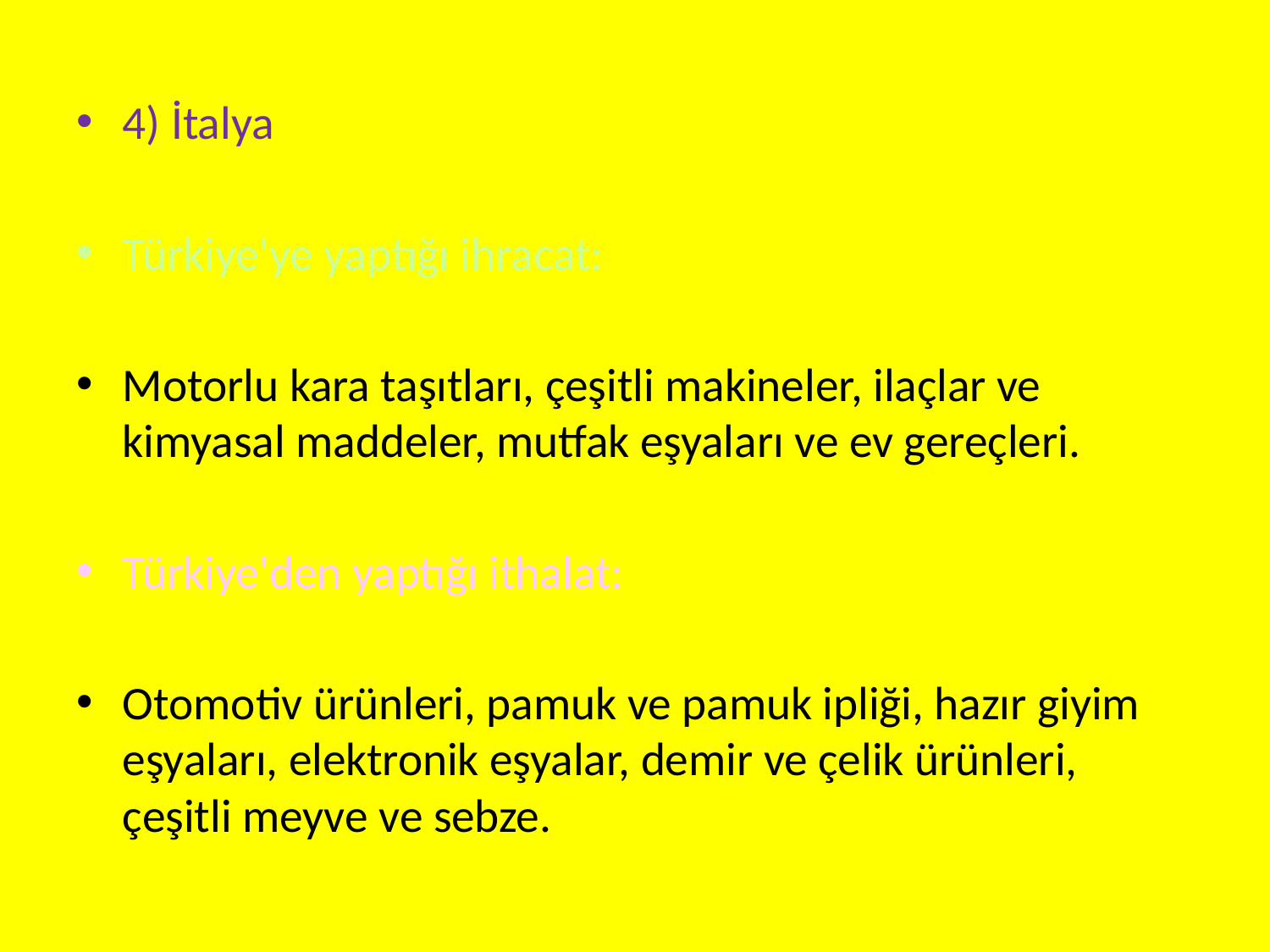

4) İtalya

Türkiye'ye yaptığı ihracat:

Motorlu kara taşıtları, çeşitli makineler, ilaçlar ve kimyasal maddeler, mutfak eşyaları ve ev gereçleri.

Türkiye'den yaptığı ithalat:

Otomotiv ürünleri, pamuk ve pamuk ipliği, hazır giyim eşyaları, elektronik eşyalar, demir ve çelik ürünleri, çeşitli meyve ve sebze.